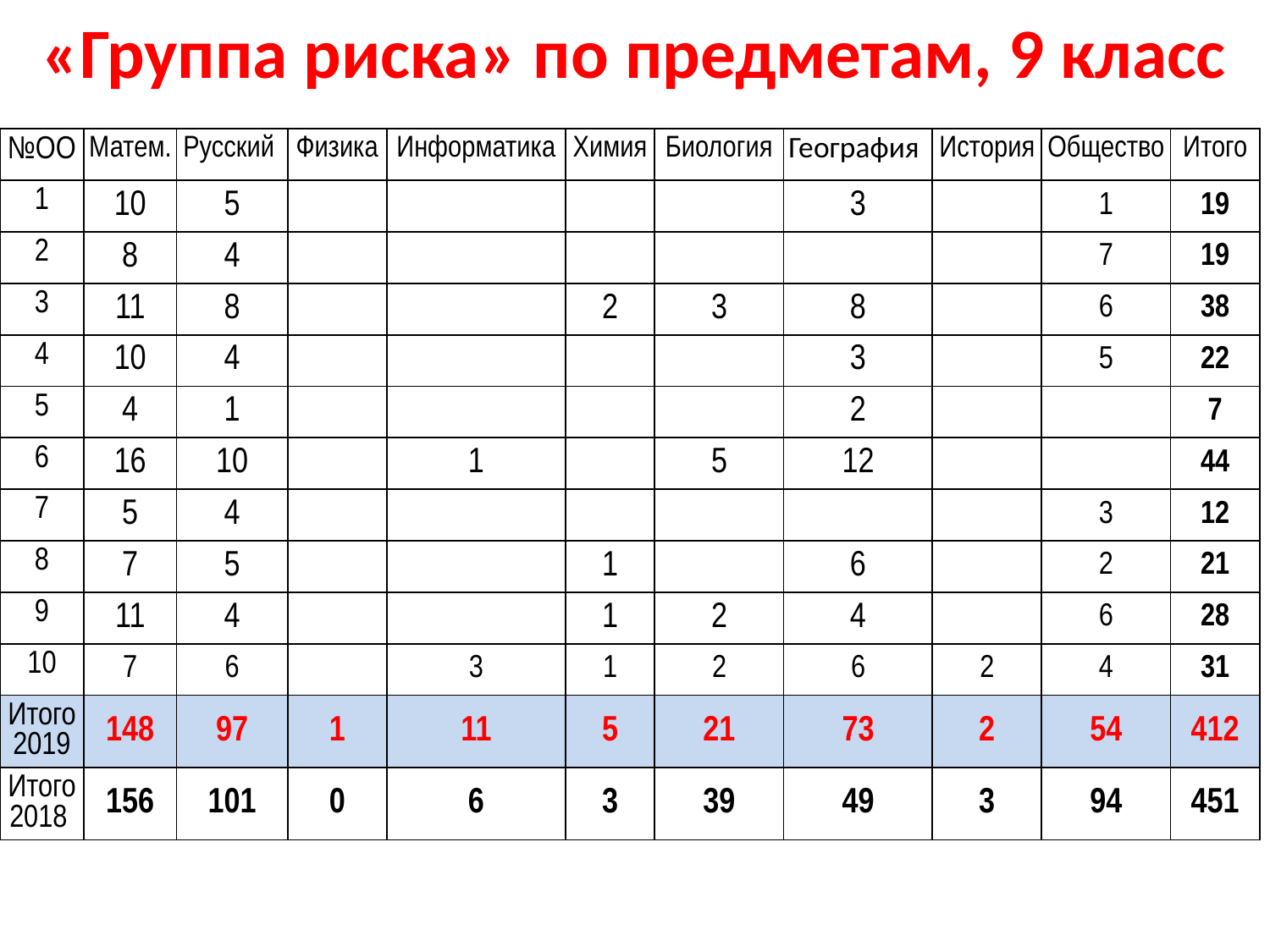

# «Группа риска» по предметам, 9 класс
| №ОО | Матем. | Русский | Физика | Информатика | Химия | Биология | География | История | Общество | Итого |
| --- | --- | --- | --- | --- | --- | --- | --- | --- | --- | --- |
| 1 | 10 | 5 |  |  |  |  | 3 |  | 1 | 19 |
| 2 | 8 | 4 |  |  |  |  |  |  | 7 | 19 |
| 3 | 11 | 8 |  |  | 2 | 3 | 8 |  | 6 | 38 |
| 4 | 10 | 4 |  |  |  |  | 3 |  | 5 | 22 |
| 5 | 4 | 1 |  |  |  |  | 2 |  |  | 7 |
| 6 | 16 | 10 |  | 1 |  | 5 | 12 |  |  | 44 |
| 7 | 5 | 4 |  |  |  |  |  |  | 3 | 12 |
| 8 | 7 | 5 |  |  | 1 |  | 6 |  | 2 | 21 |
| 9 | 11 | 4 |  |  | 1 | 2 | 4 |  | 6 | 28 |
| 10 | 7 | 6 |  | 3 | 1 | 2 | 6 | 2 | 4 | 31 |
| Итого 2019 | 148 | 97 | 1 | 11 | 5 | 21 | 73 | 2 | 54 | 412 |
| Итого 2018 | 156 | 101 | 0 | 6 | 3 | 39 | 49 | 3 | 94 | 451 |